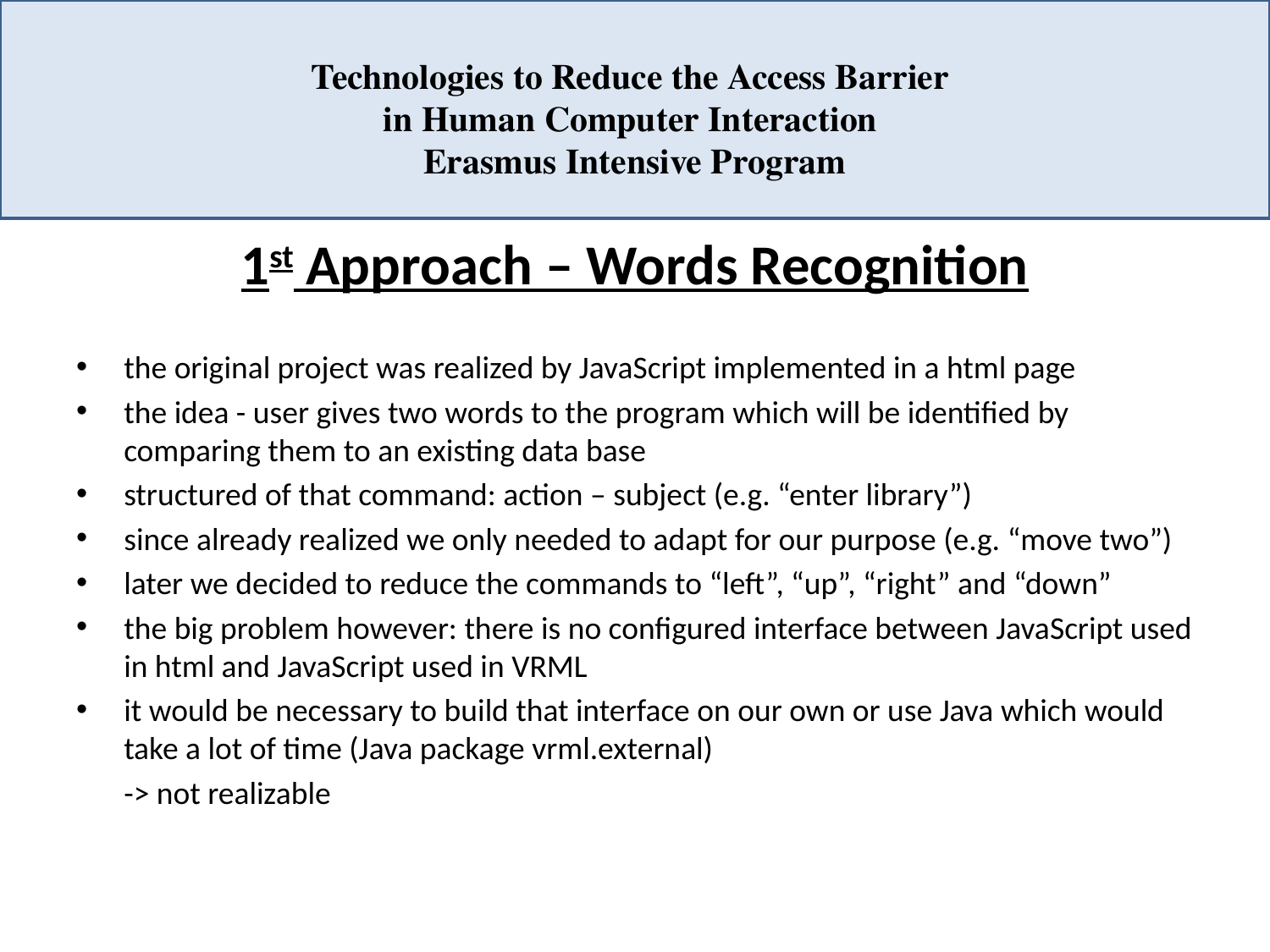

# Technologies to Reduce the Access Barrier in Human Computer Interaction Erasmus Intensive Program
1st Approach – Words Recognition

the original project was realized by JavaScript implemented in a html page
the idea - user gives two words to the program which will be identified by comparing them to an existing data base
structured of that command: action – subject (e.g. “enter library”)
since already realized we only needed to adapt for our purpose (e.g. “move two”)
later we decided to reduce the commands to “left”, “up”, “right” and “down”
the big problem however: there is no configured interface between JavaScript used in html and JavaScript used in VRML
it would be necessary to build that interface on our own or use Java which would take a lot of time (Java package vrml.external)
	-> not realizable